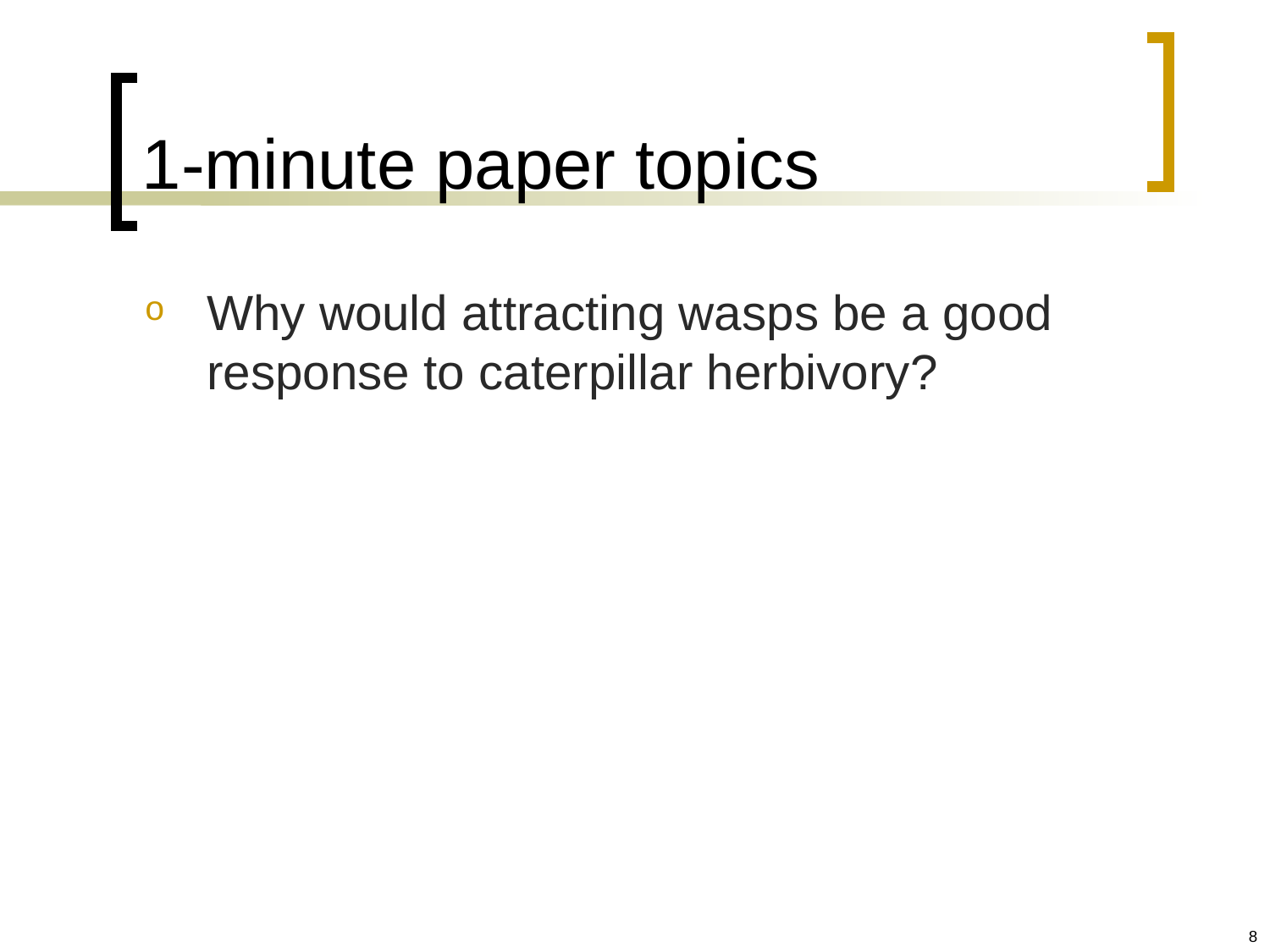

# 1-minute paper topics
Why would attracting wasps be a good response to caterpillar herbivory?